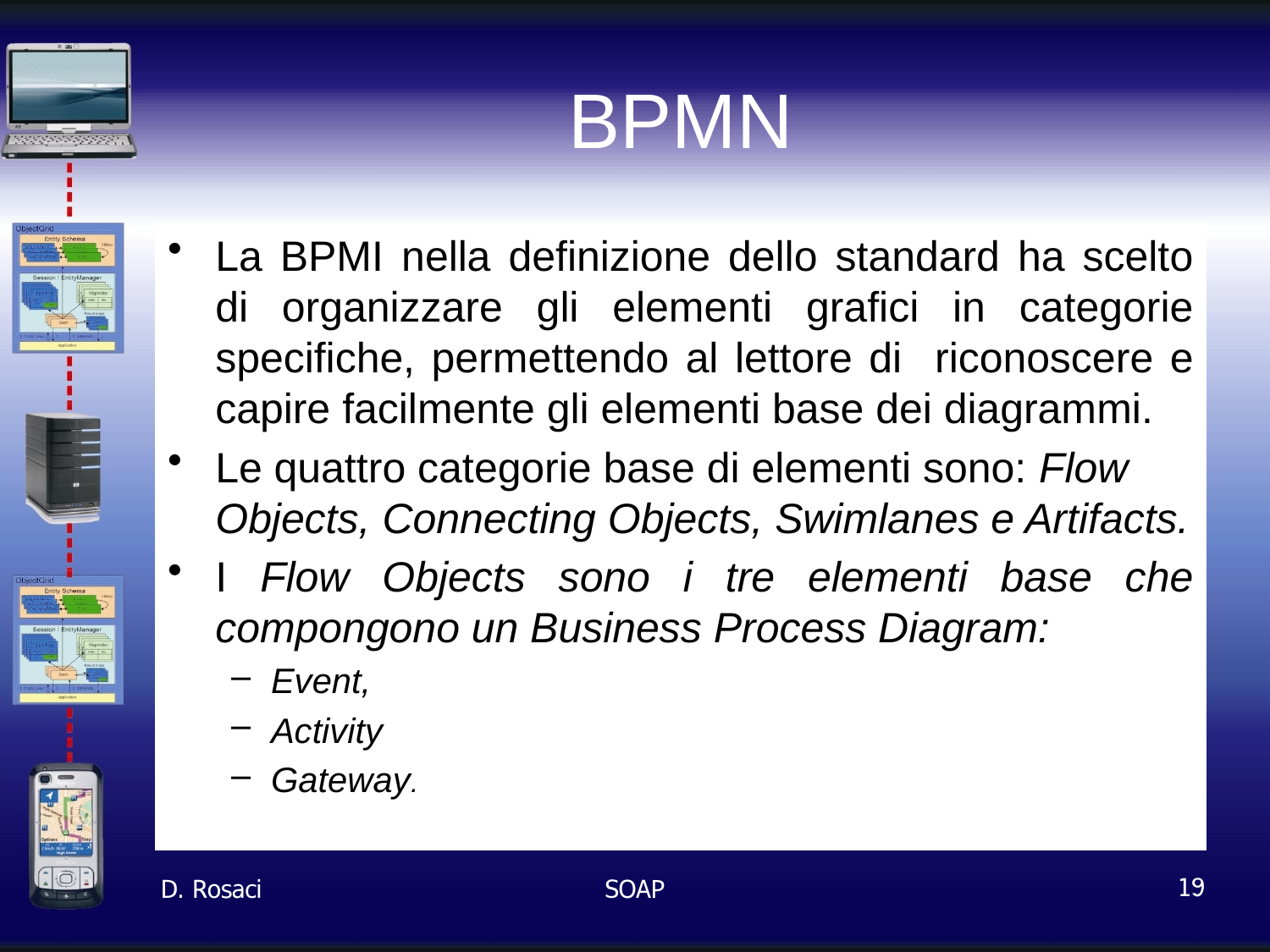

# BPMN
La BPMI nella definizione dello standard ha scelto di organizzare gli elementi grafici in categorie specifiche, permettendo al lettore di  riconoscere e capire facilmente gli elementi base dei diagrammi.
Le quattro categorie base di elementi sono: Flow Objects, Connecting Objects, Swimlanes e Artifacts.
I Flow Objects sono i tre elementi base che compongono un Business Process Diagram:
Event,
Activity
Gateway.
D. Rosaci
SOAP